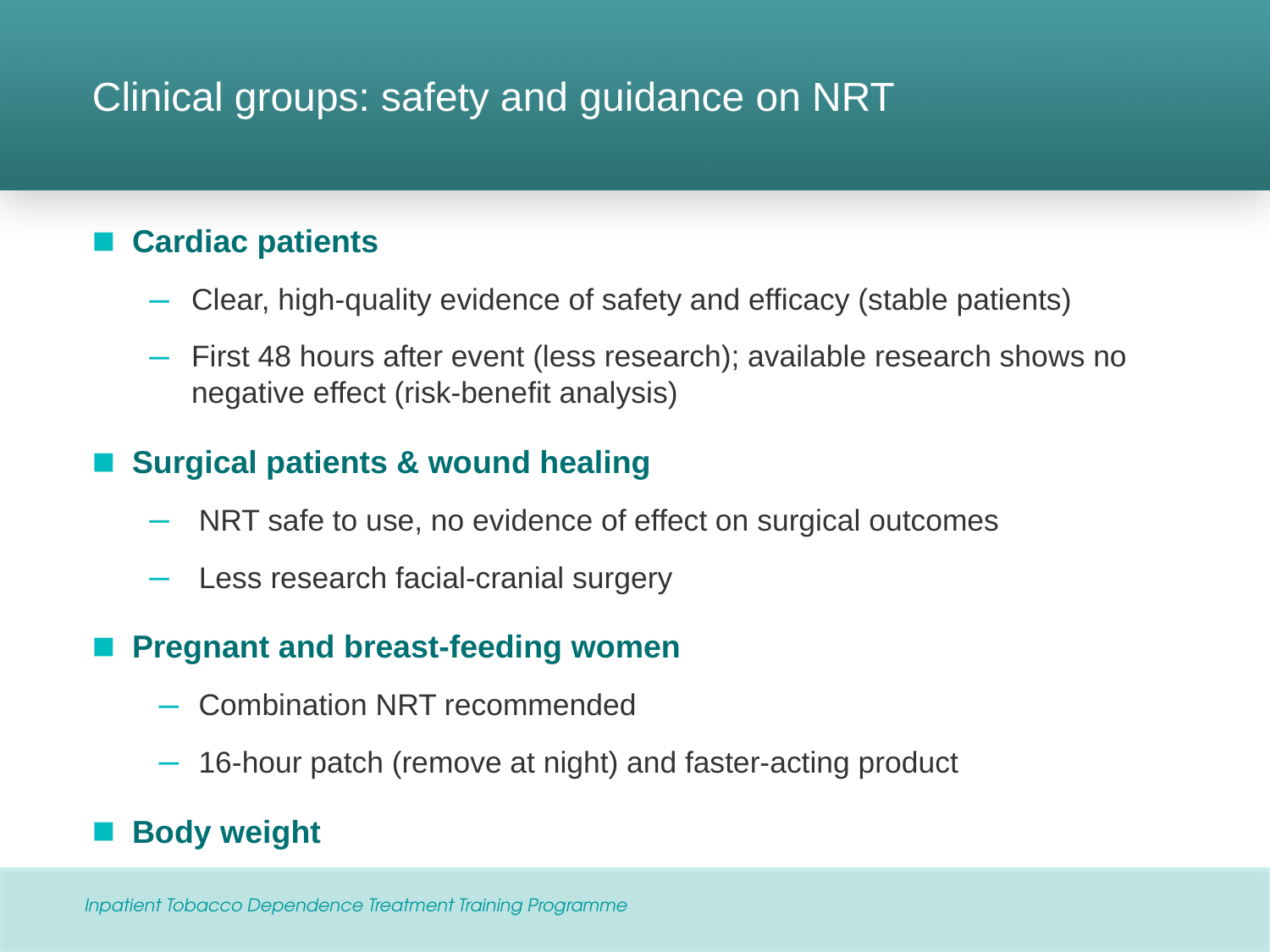

# Clinical groups: safety and guidance on NRT
Cardiac patients
Clear, high-quality evidence of safety and efficacy (stable patients)
First 48 hours after event (less research); available research shows no negative effect (risk-benefit analysis)
Surgical patients & wound healing
NRT safe to use, no evidence of effect on surgical outcomes
Less research facial-cranial surgery
Pregnant and breast-feeding women
Combination NRT recommended
16-hour patch (remove at night) and faster-acting product
Body weight

Inpatient Tobacco Dependence Treatment Training Programme